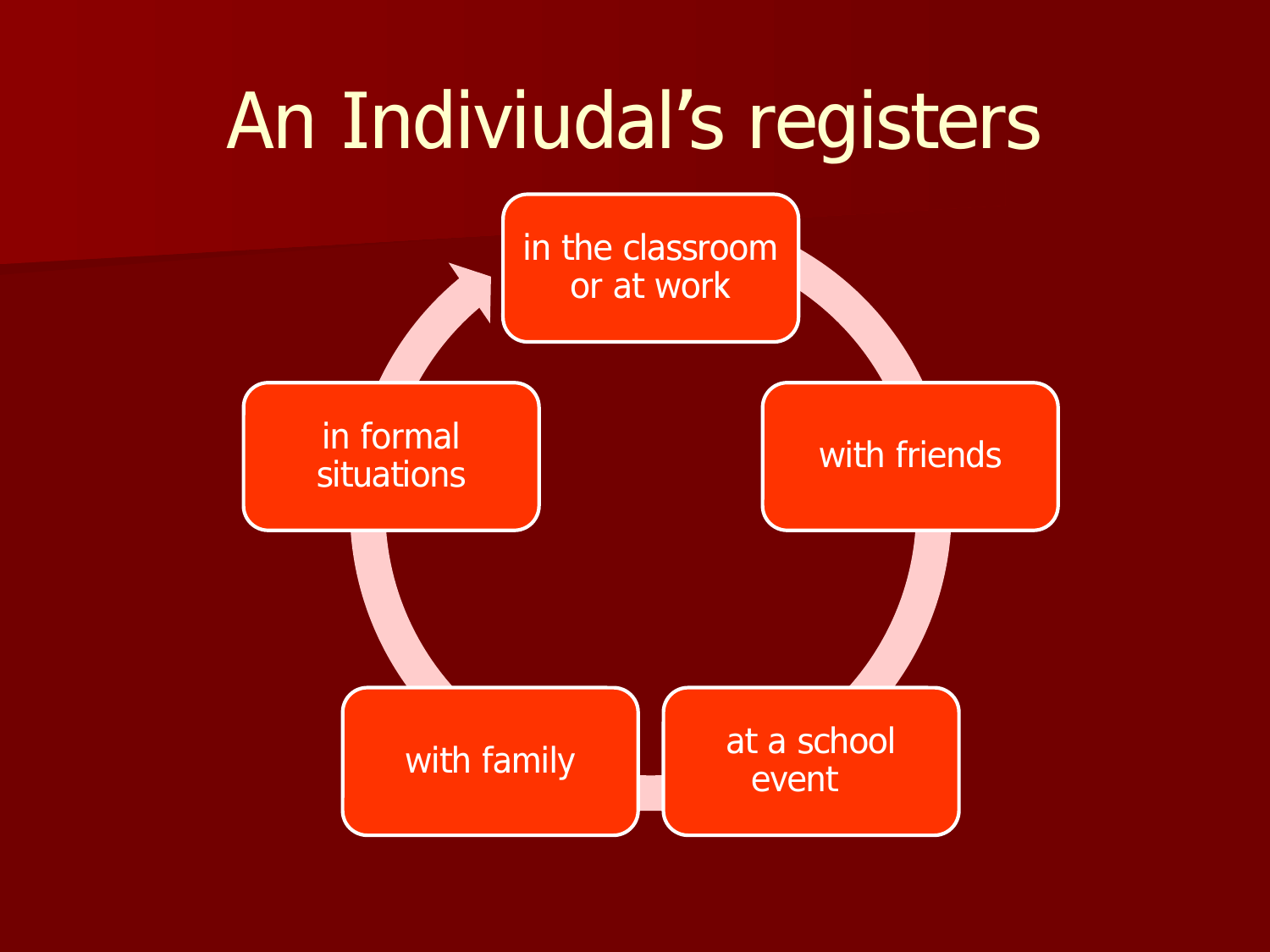

# An Indiviudal’s registers
in the classroom or at work
with friends
at a school event
with family
in formal situations